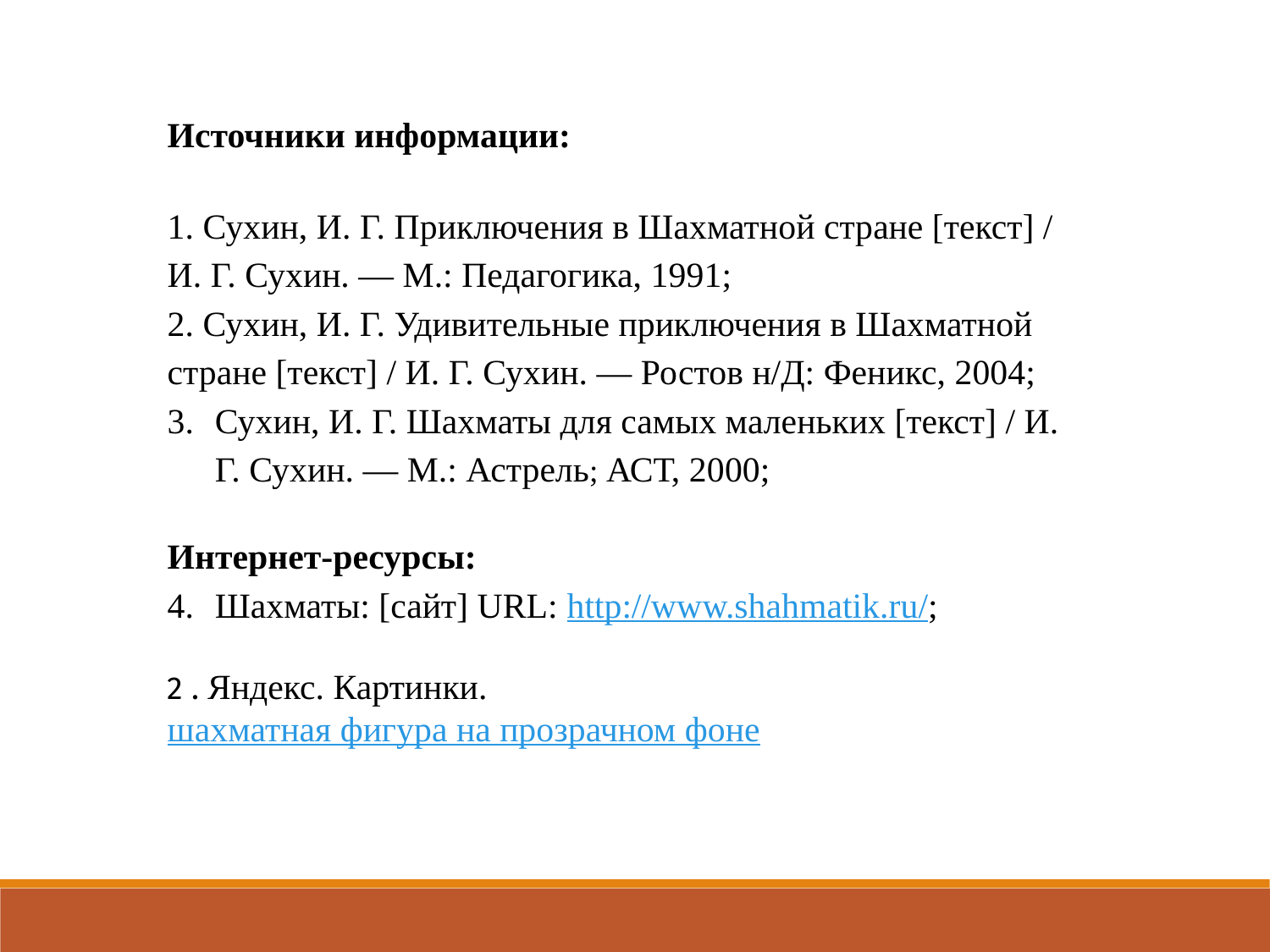

Источники информации:

1. Сухин, И. Г. Приключения в Шахматной стране [текст] / И. Г. Сухин. — М.: Педагогика, 1991;
2. Сухин, И. Г. Удивительные приключения в Шахматной стране [текст] / И. Г. Сухин. — Ростов н/Д: Феникс, 2004;
Сухин, И. Г. Шахматы для самых маленьких [текст] / И. Г. Сухин. — М.: Астрель; АСТ, 2000;

Интернет-ресурсы:
Шахматы: [сайт] URL: http://www.shahmatik.ru/;

2 . Яндекс. Картинки. шахматная фигура на прозрачном фоне